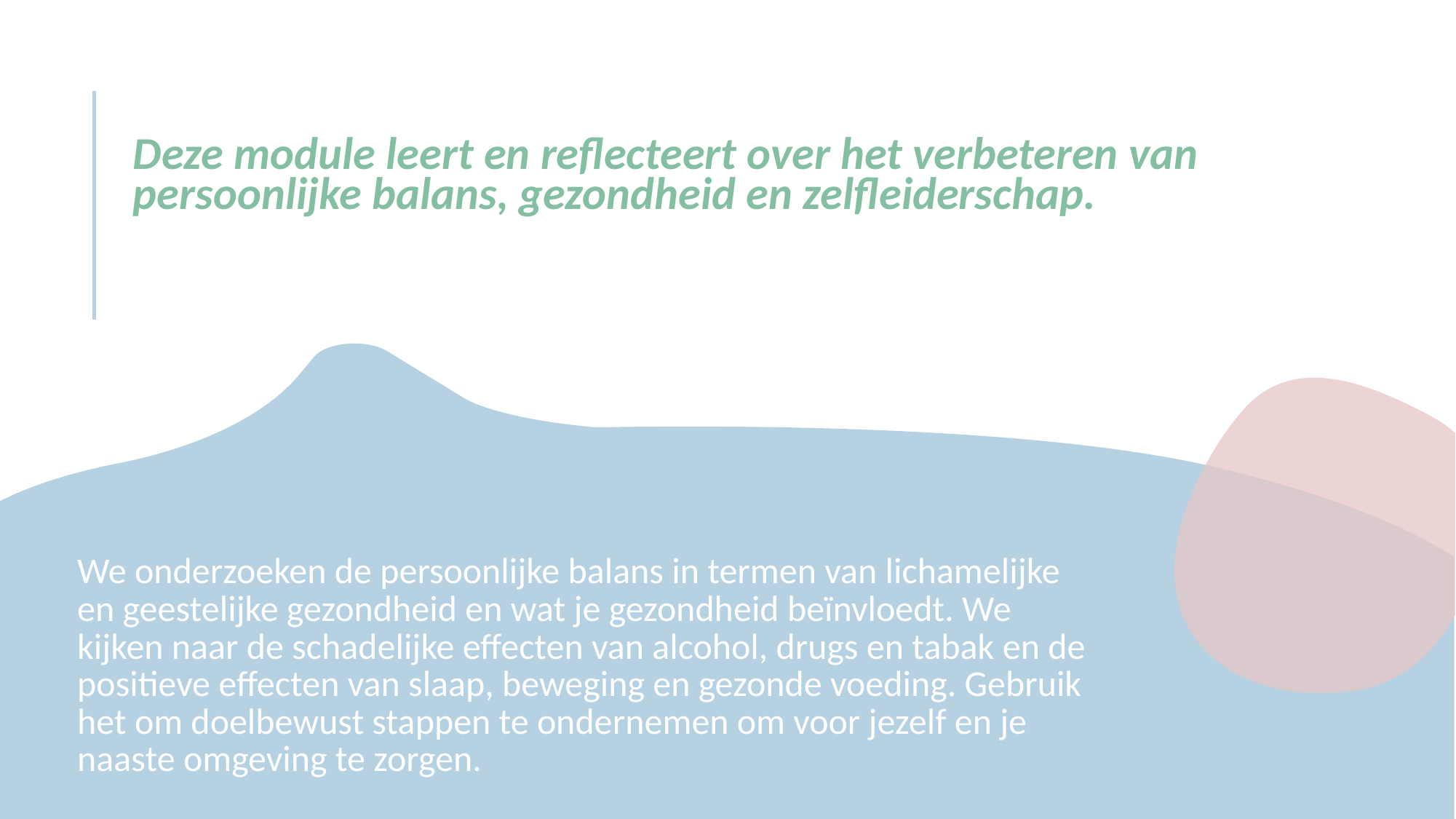

Deze module leert en reflecteert over het verbeteren van persoonlijke balans, gezondheid en zelfleiderschap.

We onderzoeken de persoonlijke balans in termen van lichamelijke en geestelijke gezondheid en wat je gezondheid beïnvloedt. We kijken naar de schadelijke effecten van alcohol, drugs en tabak en de positieve effecten van slaap, beweging en gezonde voeding. Gebruik het om doelbewust stappen te ondernemen om voor jezelf en je naaste omgeving te zorgen.